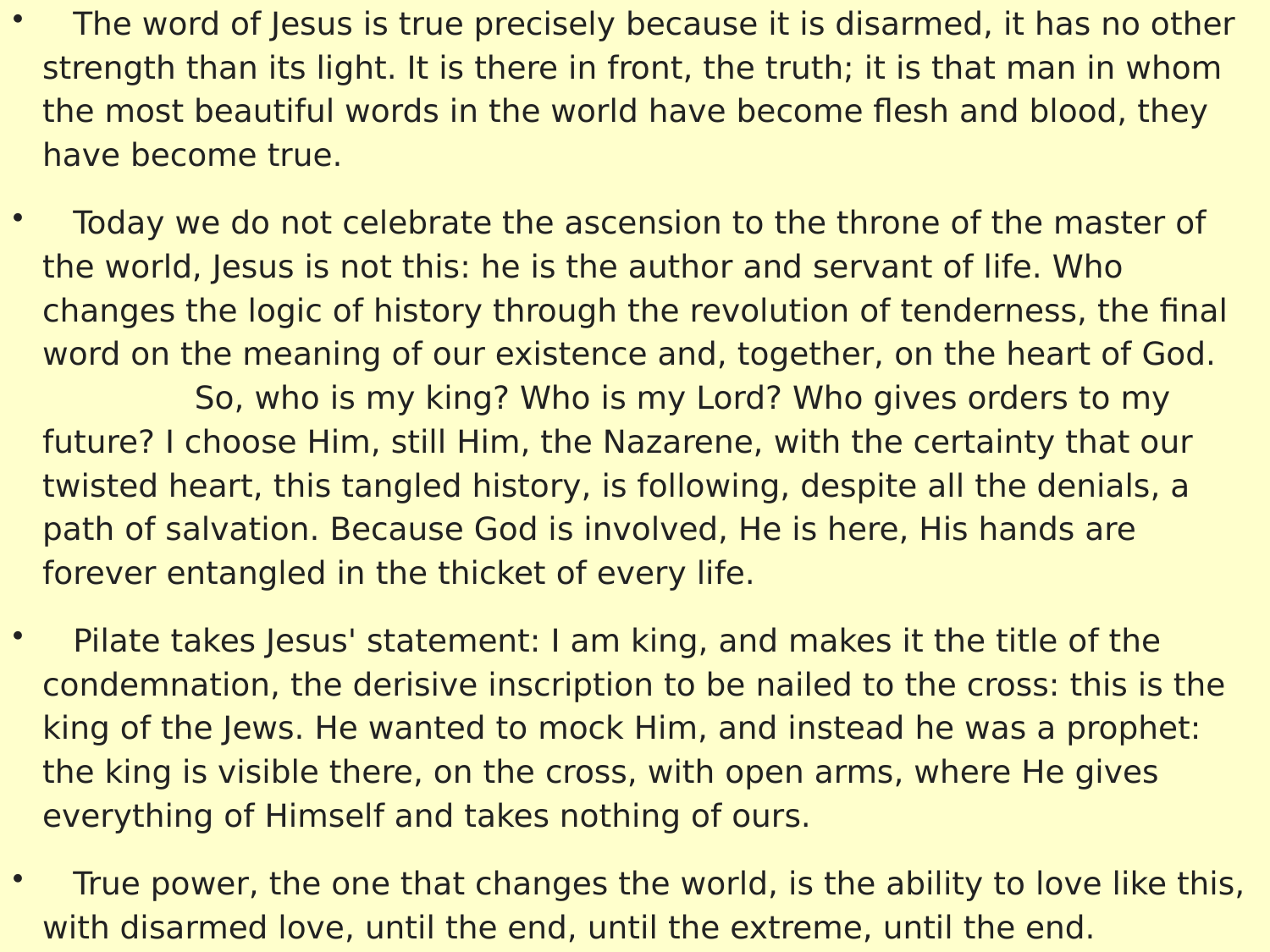

The word of Jesus is true precisely because it is disarmed, it has no other strength than its light. It is there in front, the truth; it is that man in whom the most beautiful words in the world have become flesh and blood, they have become true.
   Today we do not celebrate the ascension to the throne of the master of the world, Jesus is not this: he is the author and servant of life. Who changes the logic of history through the revolution of tenderness, the final word on the meaning of our existence and, together, on the heart of God.                   So, who is my king? Who is my Lord? Who gives orders to my future? I choose Him, still Him, the Nazarene, with the certainty that our twisted heart, this tangled history, is following, despite all the denials, a path of salvation. Because God is involved, He is here, His hands are forever entangled in the thicket of every life.
   Pilate takes Jesus' statement: I am king, and makes it the title of the condemnation, the derisive inscription to be nailed to the cross: this is the king of the Jews. He wanted to mock Him, and instead he was a prophet: the king is visible there, on the cross, with open arms, where He gives everything of Himself and takes nothing of ours.
   True power, the one that changes the world, is the ability to love like this, with disarmed love, until the end, until the extreme, until the end.